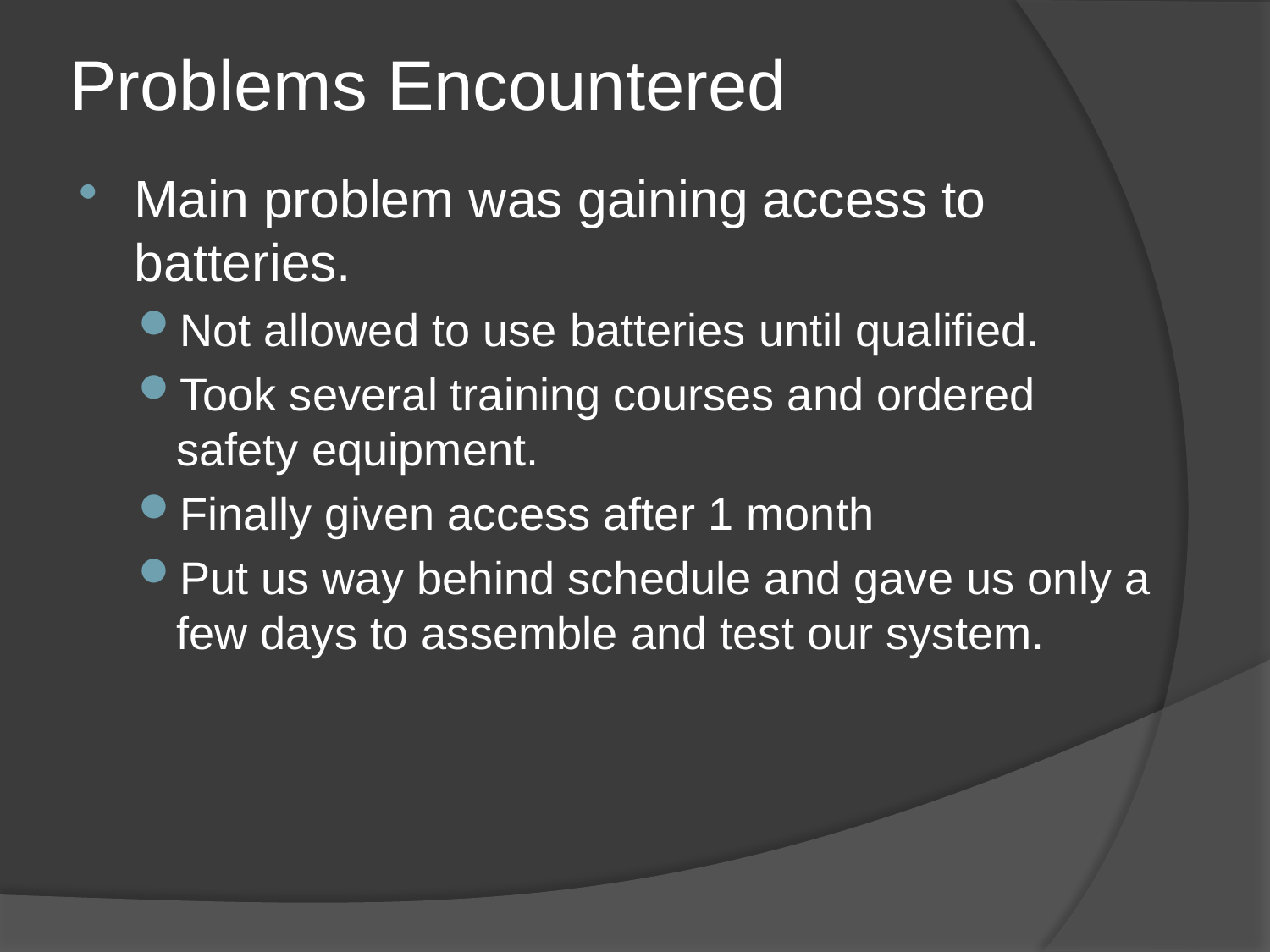

# Problems Encountered
Main problem was gaining access to batteries.
Not allowed to use batteries until qualified.
Took several training courses and ordered safety equipment.
Finally given access after 1 month
Put us way behind schedule and gave us only a few days to assemble and test our system.